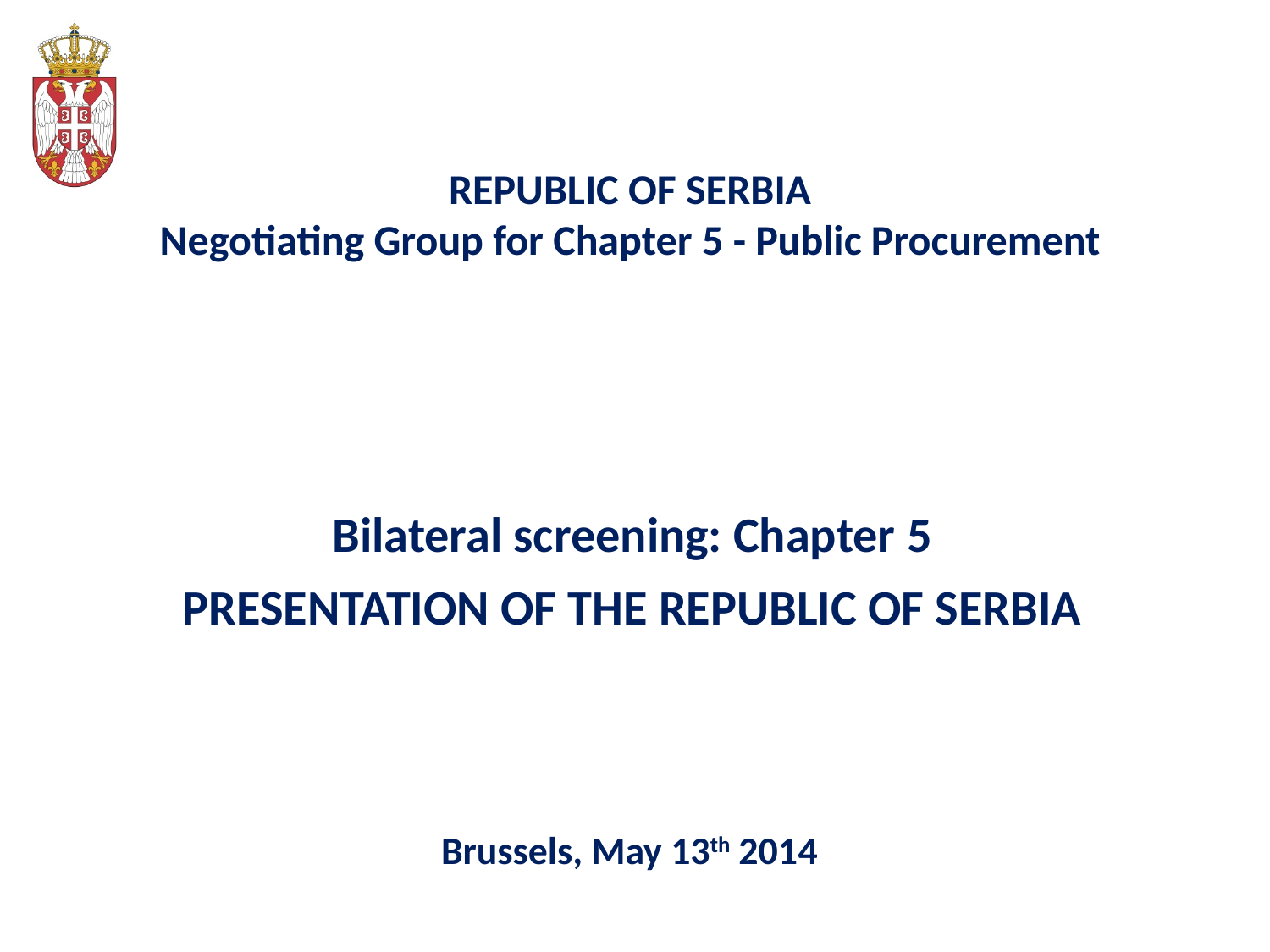

# REPUBLIC OF SERBIA Negotiating Group for Chapter 5 - Public Procurement
Bilateral screening: Chapter 5
PRESENTATION OF THE REPUBLIC OF SERBIA
Brussels, May 13th 2014